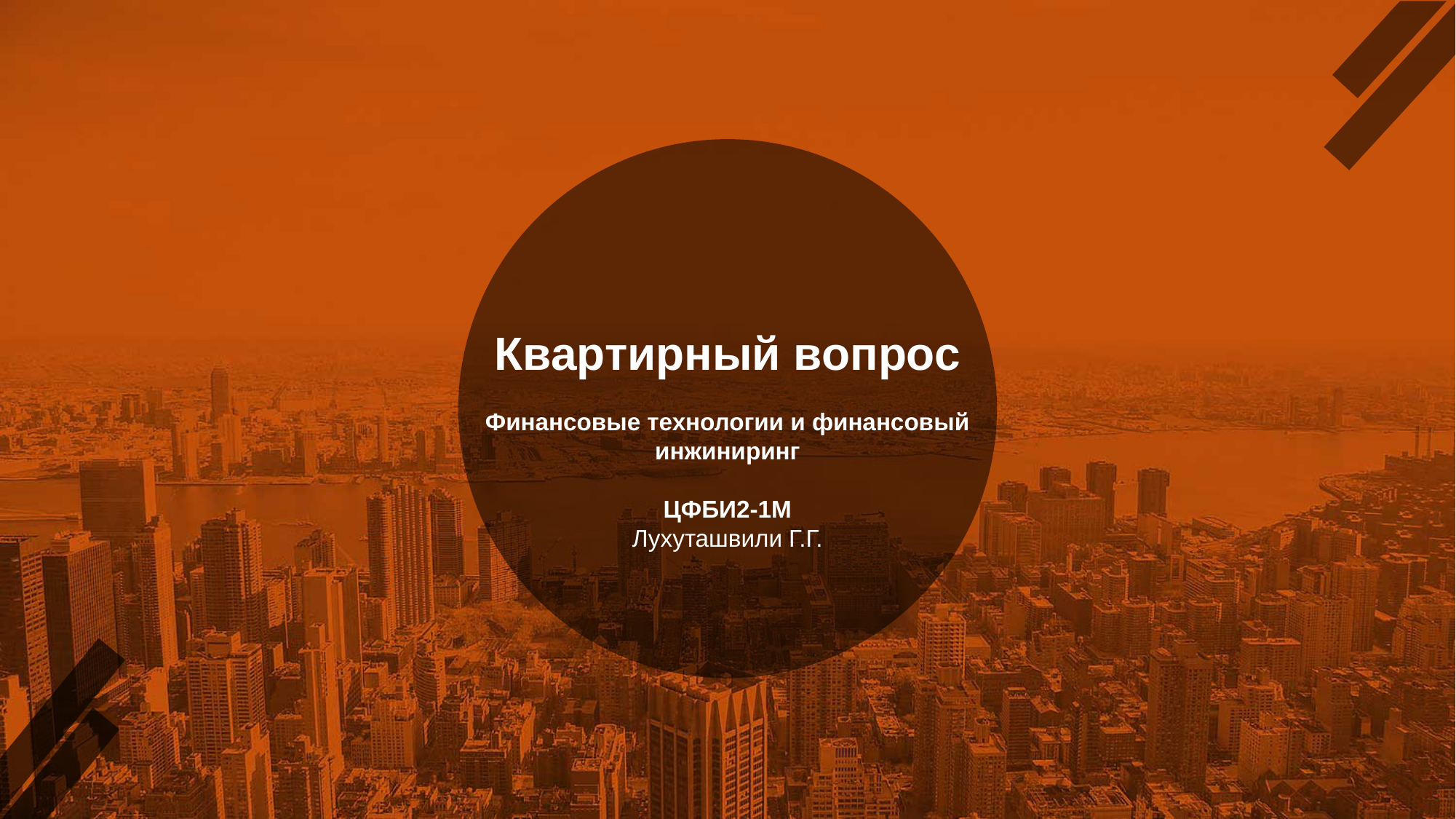

Квартирный вопрос
Финансовые технологии и финансовый инжиниринг

ЦФБИ2-1М
Лухуташвили Г.Г.